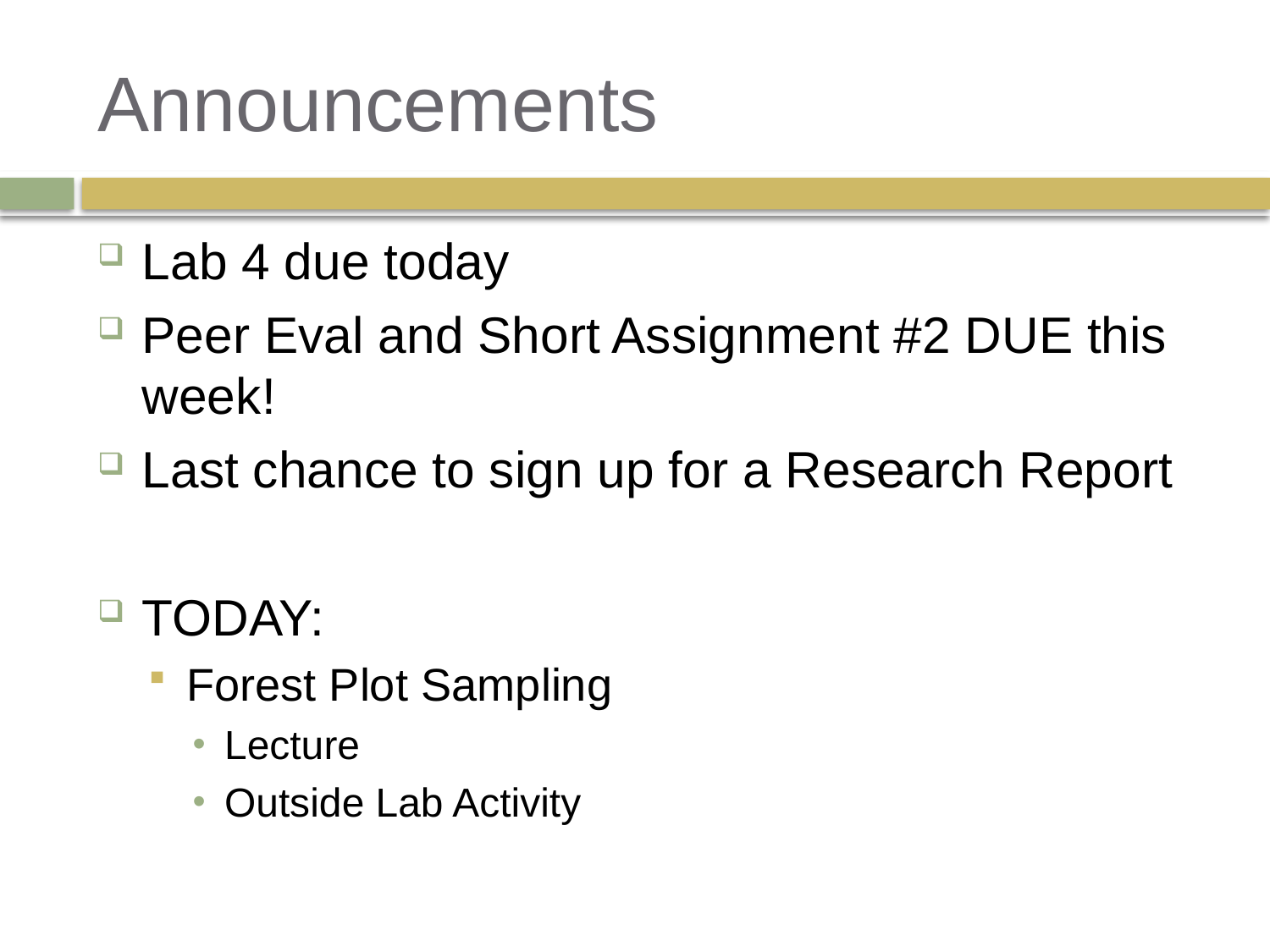

# Announcements
Lab 4 due today
Peer Eval and Short Assignment #2 DUE this week!
Last chance to sign up for a Research Report

TODAY:
Forest Plot Sampling
Lecture
Outside Lab Activity